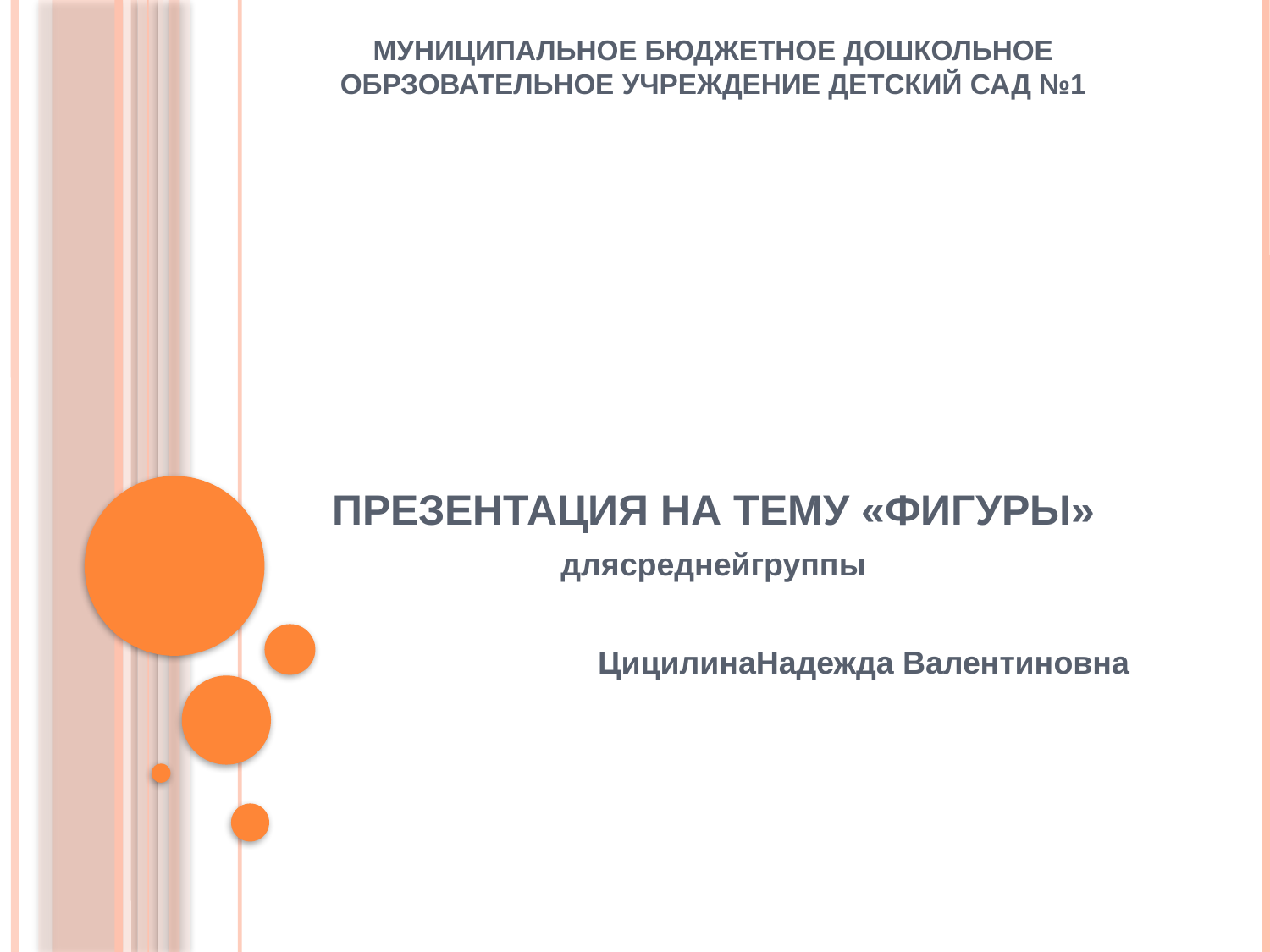

# МУНИЦИПАЛЬНОЕ БЮДЖЕТНОЕ ДОШКОЛЬНОЕ ОБРЗОВАТЕЛЬНОЕ УЧРЕЖДЕНИЕ ДЕТСКИЙ САД №1

ПРЕЗЕНТАЦИЯ НА ТЕМУ «ФИГУРЫ»
длясреднейгруппы

ЦицилинаНадежда Валентиновна